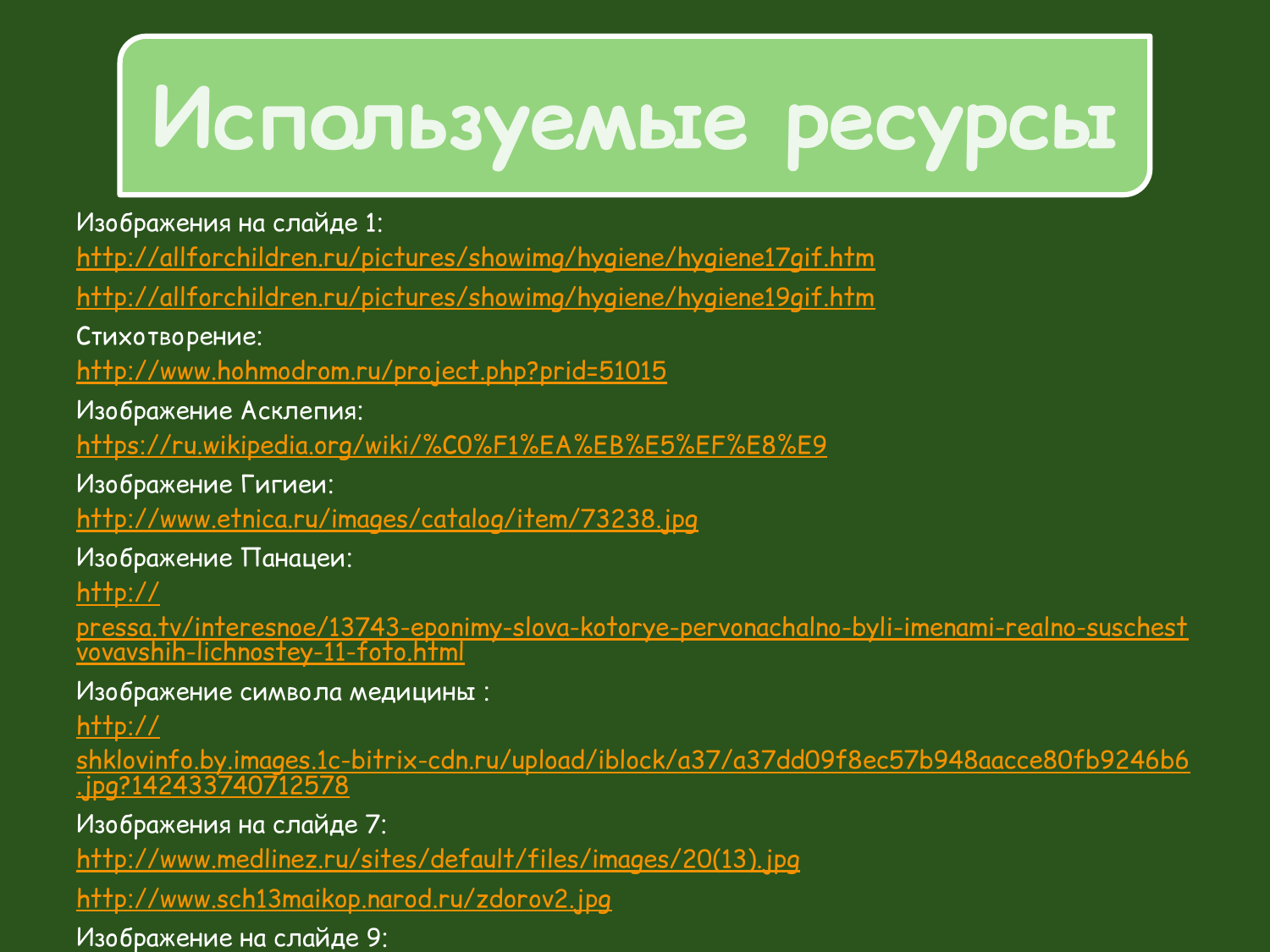

Используемые ресурсы

Изображения на слайде 1:
http://allforchildren.ru/pictures/showimg/hygiene/hygiene17gif.htm
http://allforchildren.ru/pictures/showimg/hygiene/hygiene19gif.htm
Стихотворение:
http://www.hohmodrom.ru/project.php?prid=51015
Изображение Асклепия:
https://ru.wikipedia.org/wiki/%C0%F1%EA%EB%E5%EF%E8%E9
Изображение Гигиеи:
http://www.etnica.ru/images/catalog/item/73238.jpg
Изображение Панацеи:
http://pressa.tv/interesnoe/13743-eponimy-slova-kotorye-pervonachalno-byli-imenami-realno-suschestvovavshih-lichnostey-11-foto.html
Изображение символа медицины :
http://shklovinfo.by.images.1c-bitrix-cdn.ru/upload/iblock/a37/a37dd09f8ec57b948aacce80fb9246b6.jpg?142433740712578
Изображения на слайде 7:
http://www.medlinez.ru/sites/default/files/images/20(13).jpg
http://www.sch13maikop.narod.ru/zdorov2.jpg
Изображение на слайде 9:
http://rpp.nashaucheba.ru/pars_docs/refs/95/94727/img13.jpg